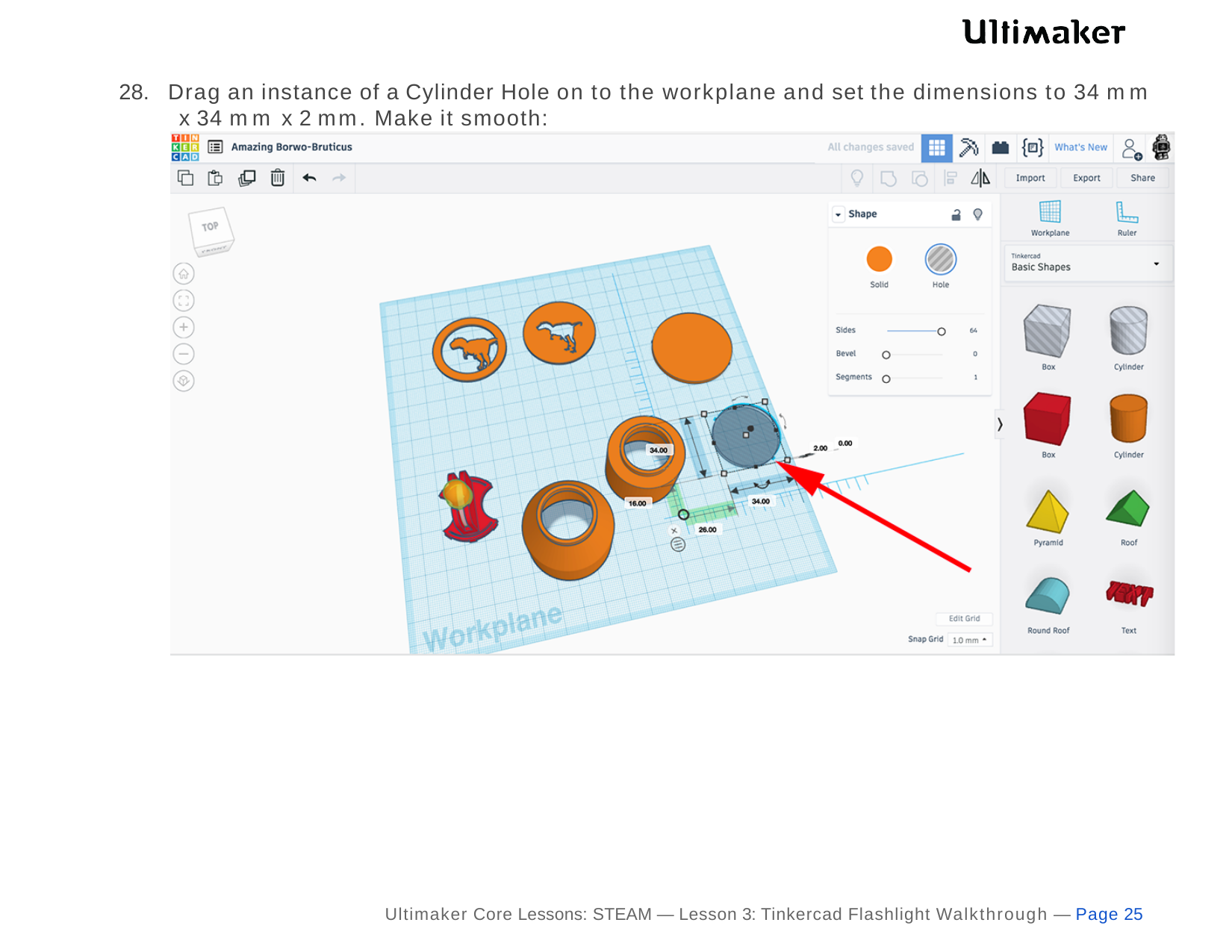

28.	Drag an instance of a Cylinder Hole on to the workplane and set the dimensions to 34 mm  x 34 mm x 2 mm. Make it smooth:

Ultimaker Core Lessons: STEAM — Lesson 3: Tinkercad Flashlight Walkthrough — Page 25